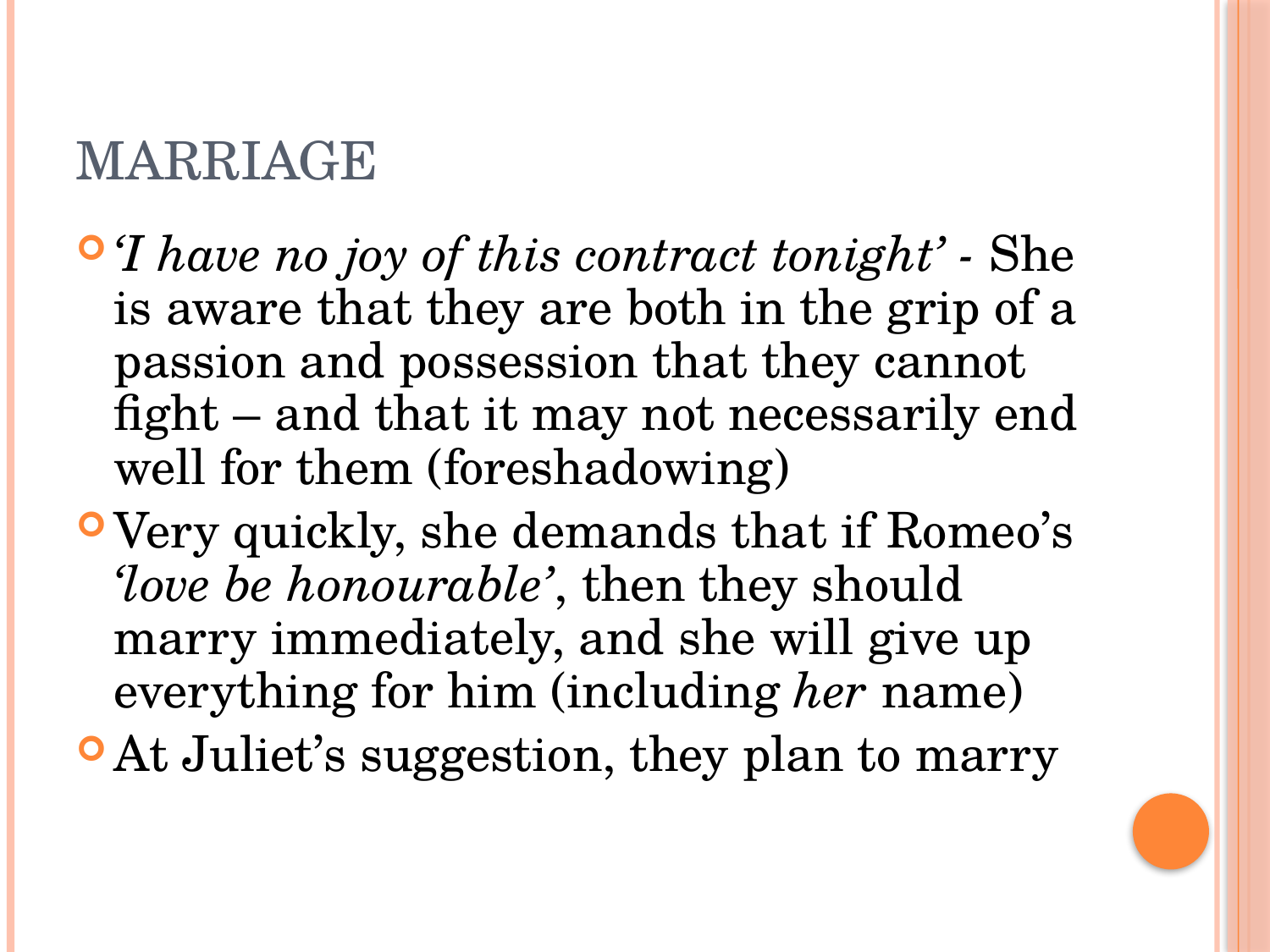

# Marriage
‘I have no joy of this contract tonight’ - She is aware that they are both in the grip of a passion and possession that they cannot fight – and that it may not necessarily end well for them (foreshadowing)
Very quickly, she demands that if Romeo’s ‘love be honourable’, then they should marry immediately, and she will give up everything for him (including her name)
At Juliet’s suggestion, they plan to marry